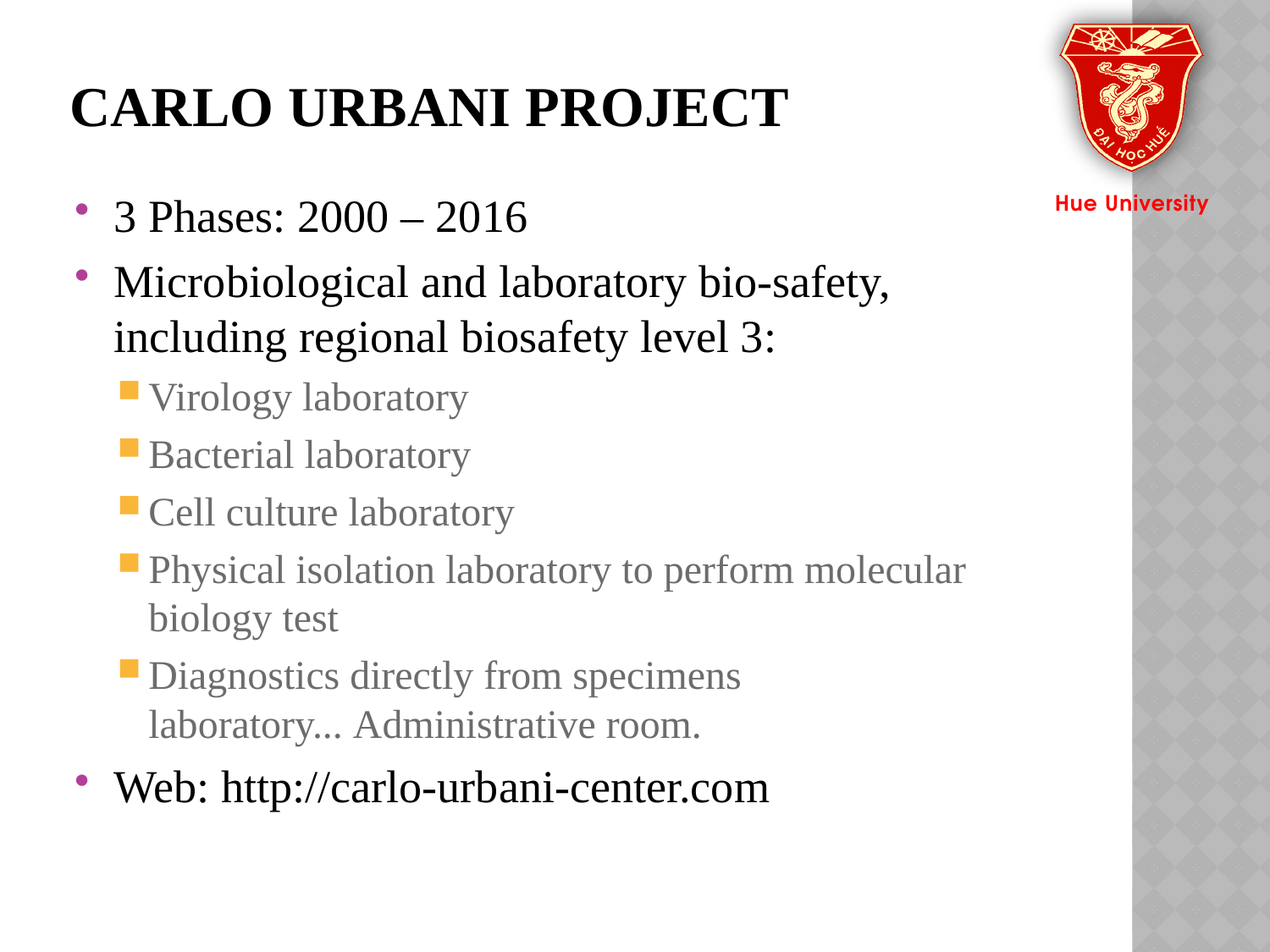

# Carlo urbani Project
3 Phases: 2000 – 2016
Microbiological and laboratory bio-safety, including regional biosafety level 3:
Virology laboratory
Bacterial laboratory
Cell culture laboratory
Physical isolation laboratory to perform molecular biology test
Diagnostics directly from specimens laboratory... Administrative room.
Web: http://carlo-urbani-center.com